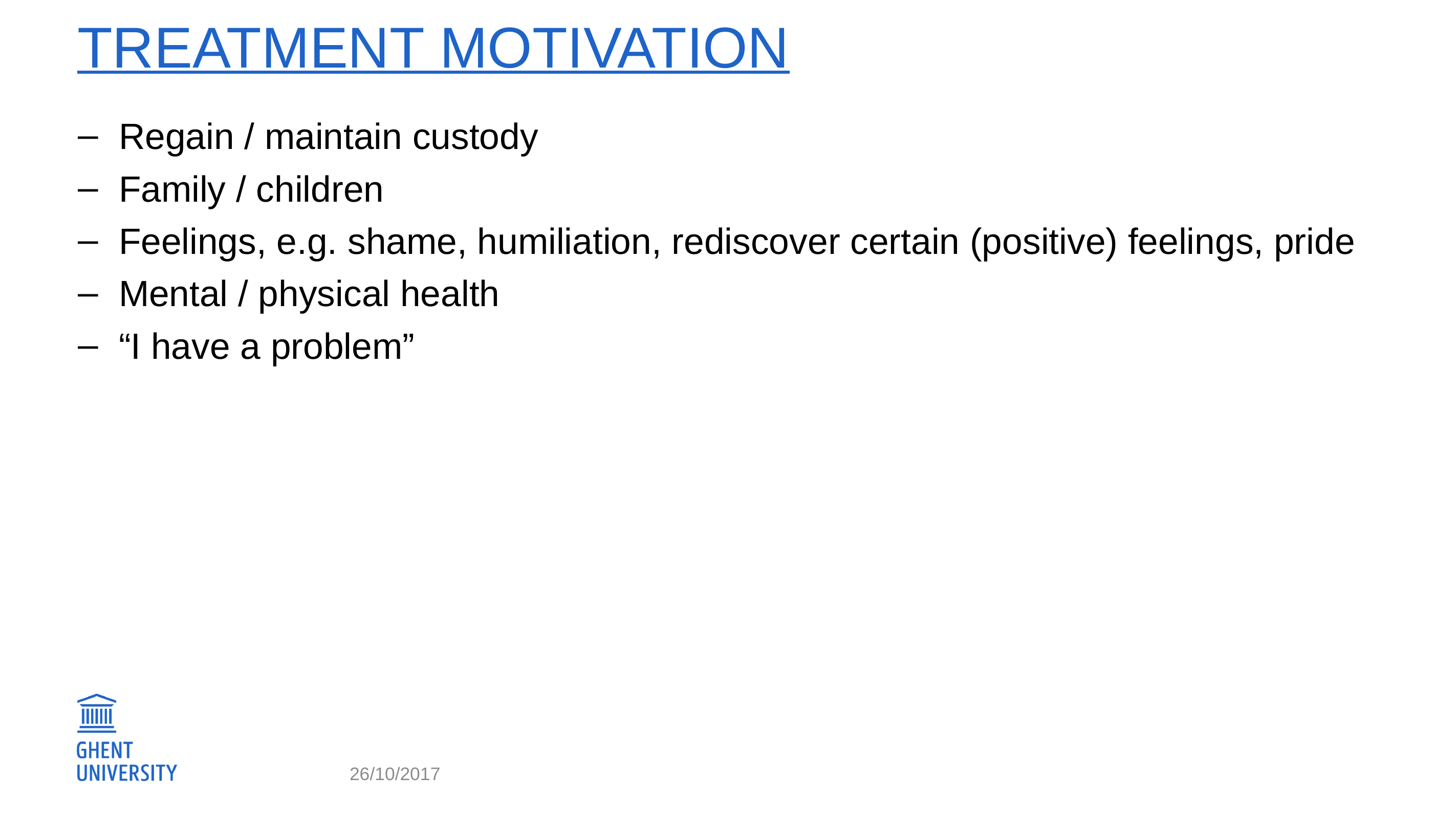

# Treatment motivation
Regain / maintain custody
Family / children
Feelings, e.g. shame, humiliation, rediscover certain (positive) feelings, pride
Mental / physical health
“I have a problem”
26/10/2017